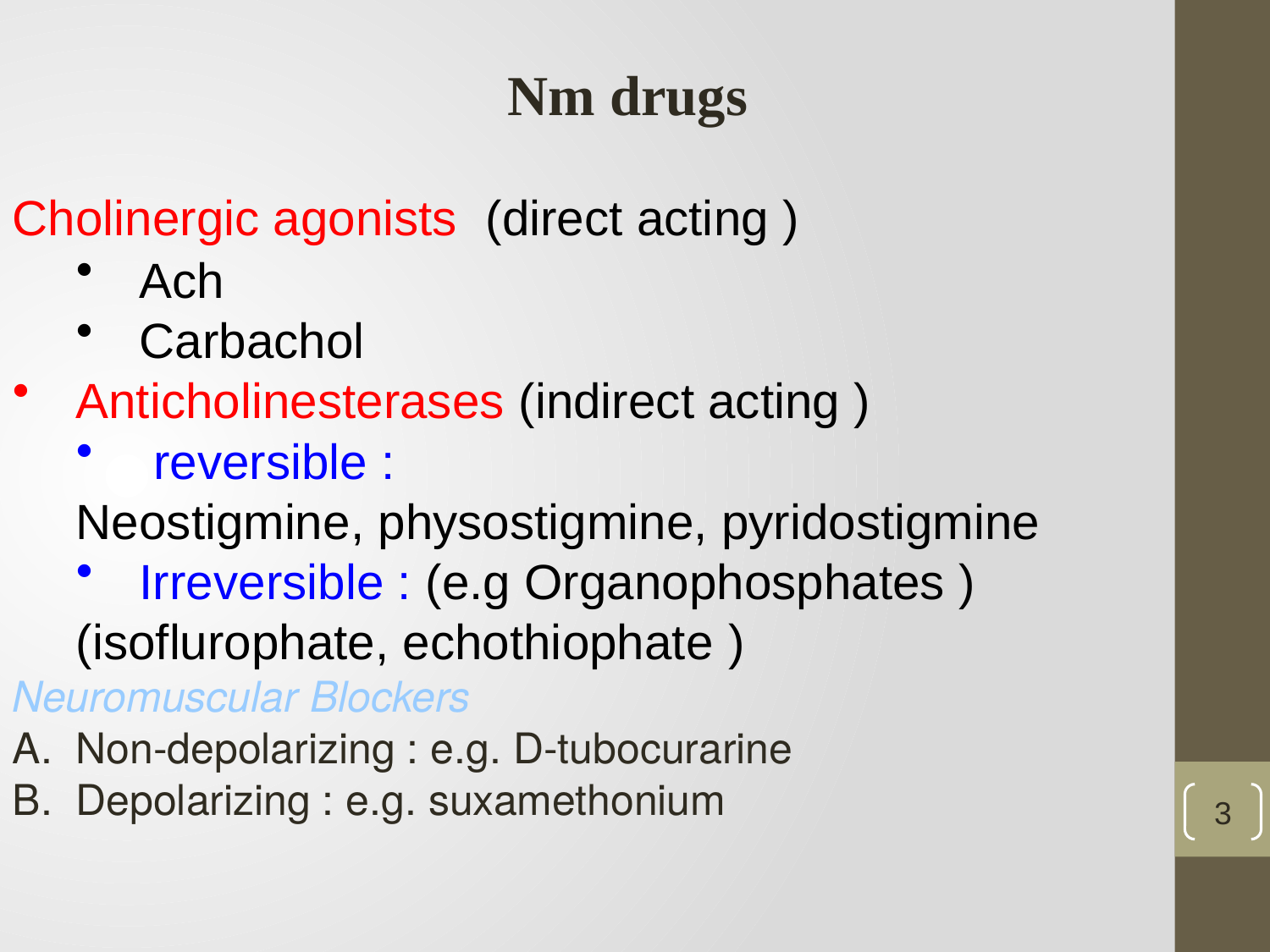

Nm drugs
Cholinergic agonists  (direct acting )
Ach
Carbachol
Anticholinesterases (indirect acting )
 reversible :
Neostigmine, physostigmine, pyridostigmine
Irreversible : (e.g Organophosphates )
(isoflurophate, echothiophate )
Neuromuscular Blockers
Non-depolarizing : e.g. D-tubocurarine
Depolarizing : e.g. suxamethonium

3